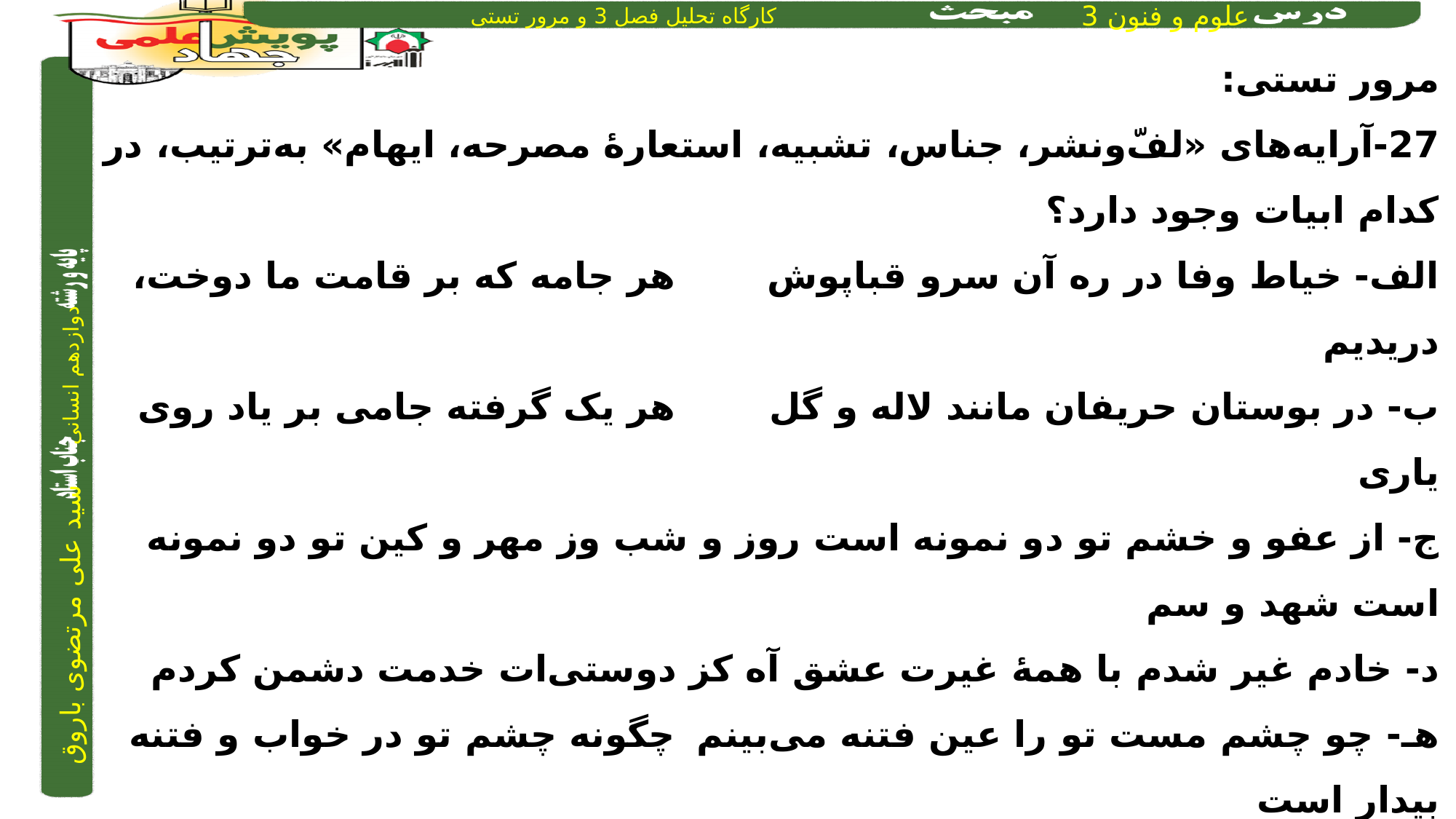

مرور تستی:
27-آرایه‌های «لفّ‌و‌نشر، جناس، تشبیه، استعارۀ مصرحه، ایهام» به‌ترتیب، در کدام ابیات وجود دارد؟
الف- خیاط وفا در ره آن سرو قباپوش	 	هر جامه که بر قامت ما دوخت، دریدیم
ب- در بوستان حریفان مانند لاله و گل	 	هر یک گرفته جامی بر یاد روی یاری
ج- از عفو و خشم تو دو نمونه است روز و شب	 وز مهر و کین تو دو نمونه است شهد و سم
د- خادم غیر شدم با همۀ غیرت عشق	 	آه کز دوستی‌ات خدمت دشمن کردم
هـ- چو چشم مست تو را عین فتنه می‌بینم	 	چگونه چشم تو در خواب و فتنه بیدار است

1) ب – د – الف – هـ - ج				2) ب – د – ج – الف – هـ
3)ج – ب – الف – هـ - د				4) ج – ب – هـ - د – الف.

2